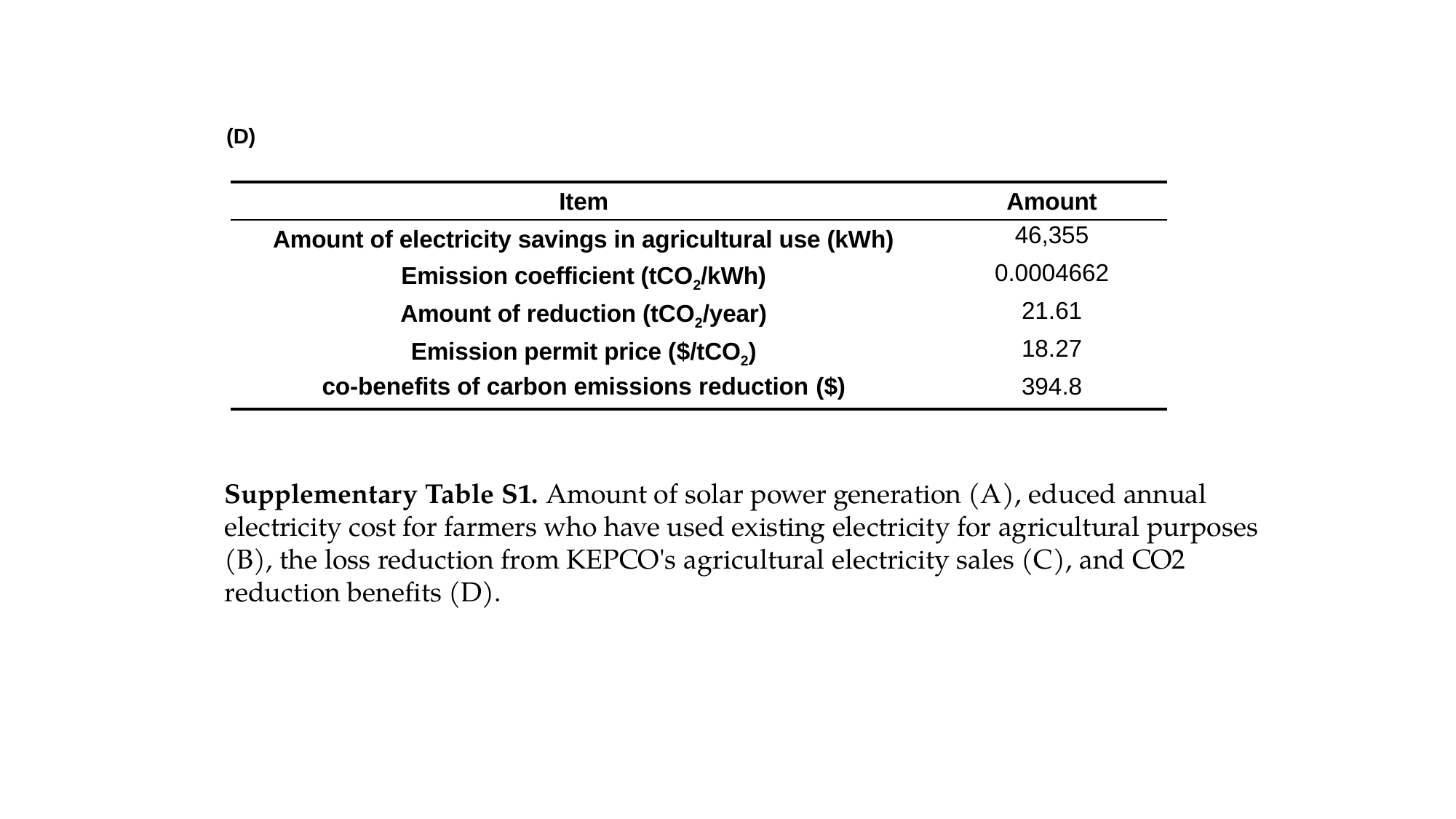

(D)
| Item | Amount |
| --- | --- |
| Amount of electricity savings in agricultural use (kWh) | 46,355 |
| Emission coefficient (tCO2/kWh) | 0.0004662 |
| Amount of reduction (tCO2/year) | 21.61 |
| Emission permit price ($/tCO2) | 18.27 |
| co-benefits of carbon emissions reduction ($) | 394.8 |
Supplementary Table S1. Amount of solar power generation (A), educed annual electricity cost for farmers who have used existing electricity for agricultural purposes (B), the loss reduction from KEPCO's agricultural electricity sales (C), and CO2 reduction benefits (D).